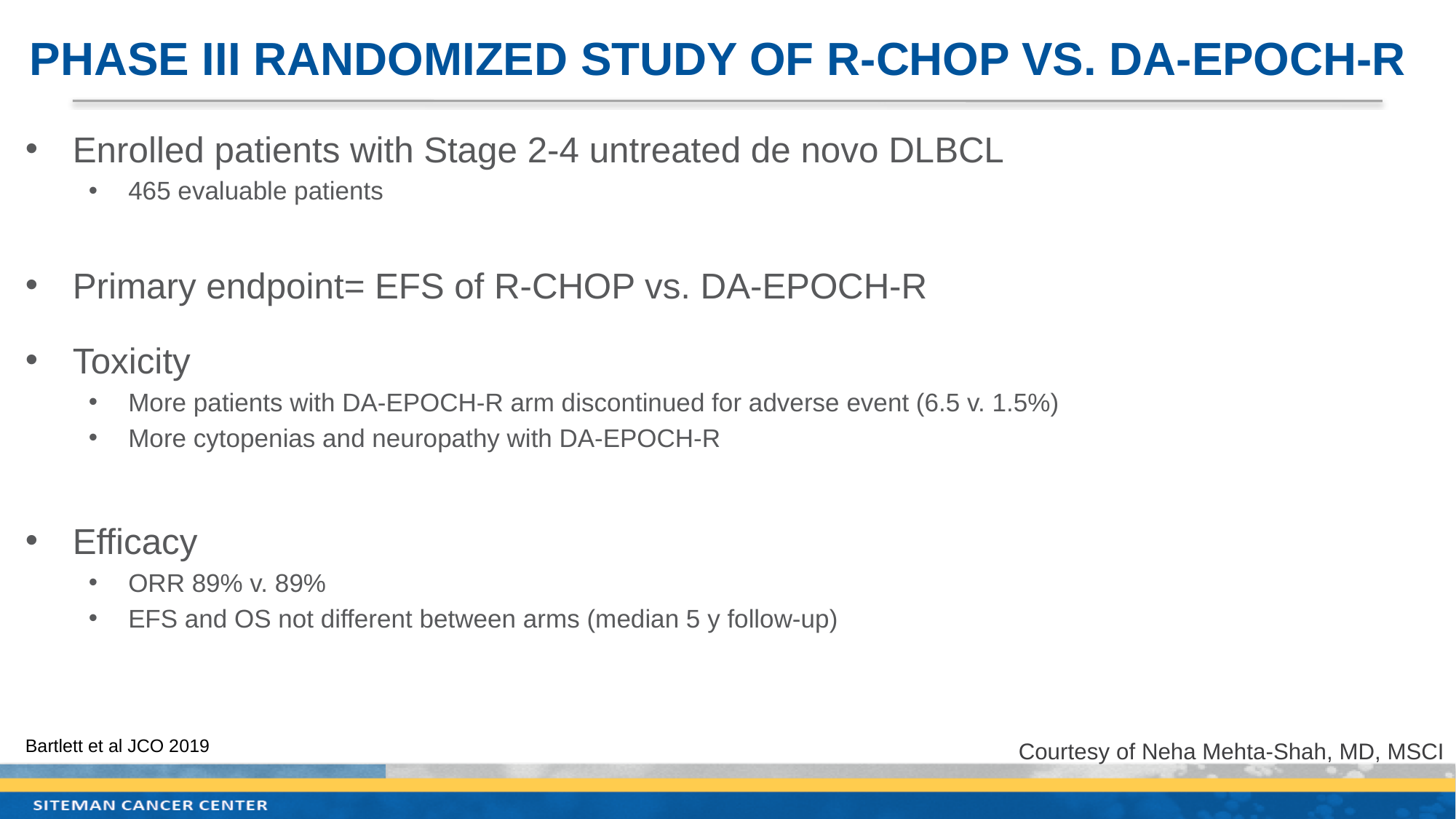

# Phase III Randomized Study of R-CHOP vs. DA-EPOCH-R
Enrolled patients with Stage 2-4 untreated de novo DLBCL
465 evaluable patients

Primary endpoint= EFS of R-CHOP vs. DA-EPOCH-R

Toxicity
More patients with DA-EPOCH-R arm discontinued for adverse event (6.5 v. 1.5%)
More cytopenias and neuropathy with DA-EPOCH-R

Efficacy
ORR 89% v. 89%
EFS and OS not different between arms (median 5 y follow-up)

Courtesy of Neha Mehta-Shah, MD, MSCI
Bartlett et al JCO 2019